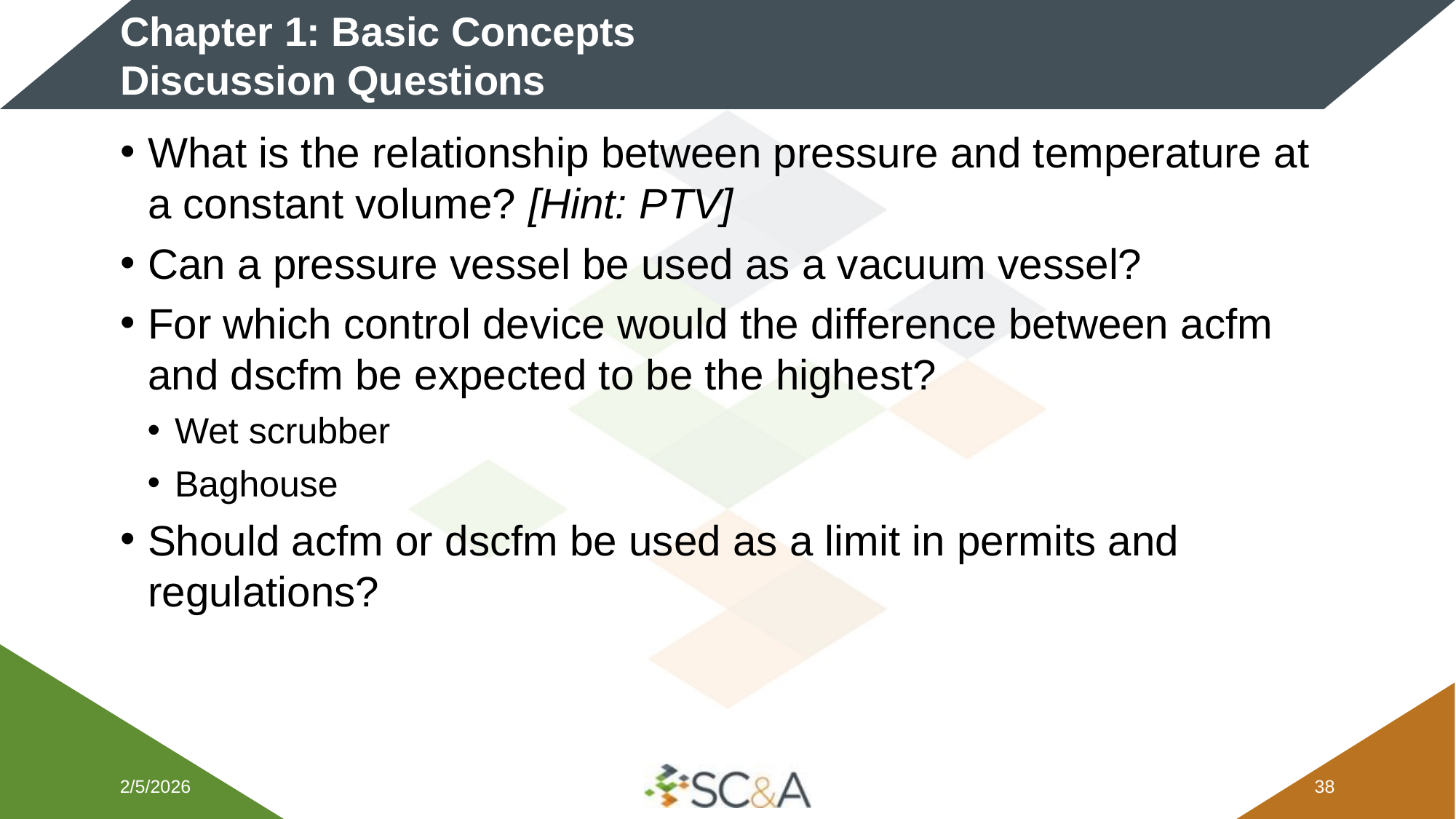

# Chapter 1: Basic Concepts​ Discussion Questions
What is the relationship between pressure and temperature at a constant volume? [Hint: PTV]
Can a pressure vessel be used as a vacuum vessel?
For which control device would the difference between acfm and dscfm be expected to be the highest?
Wet scrubber
Baghouse
Should acfm or dscfm be used as a limit in permits and regulations?
2/5/2026
38